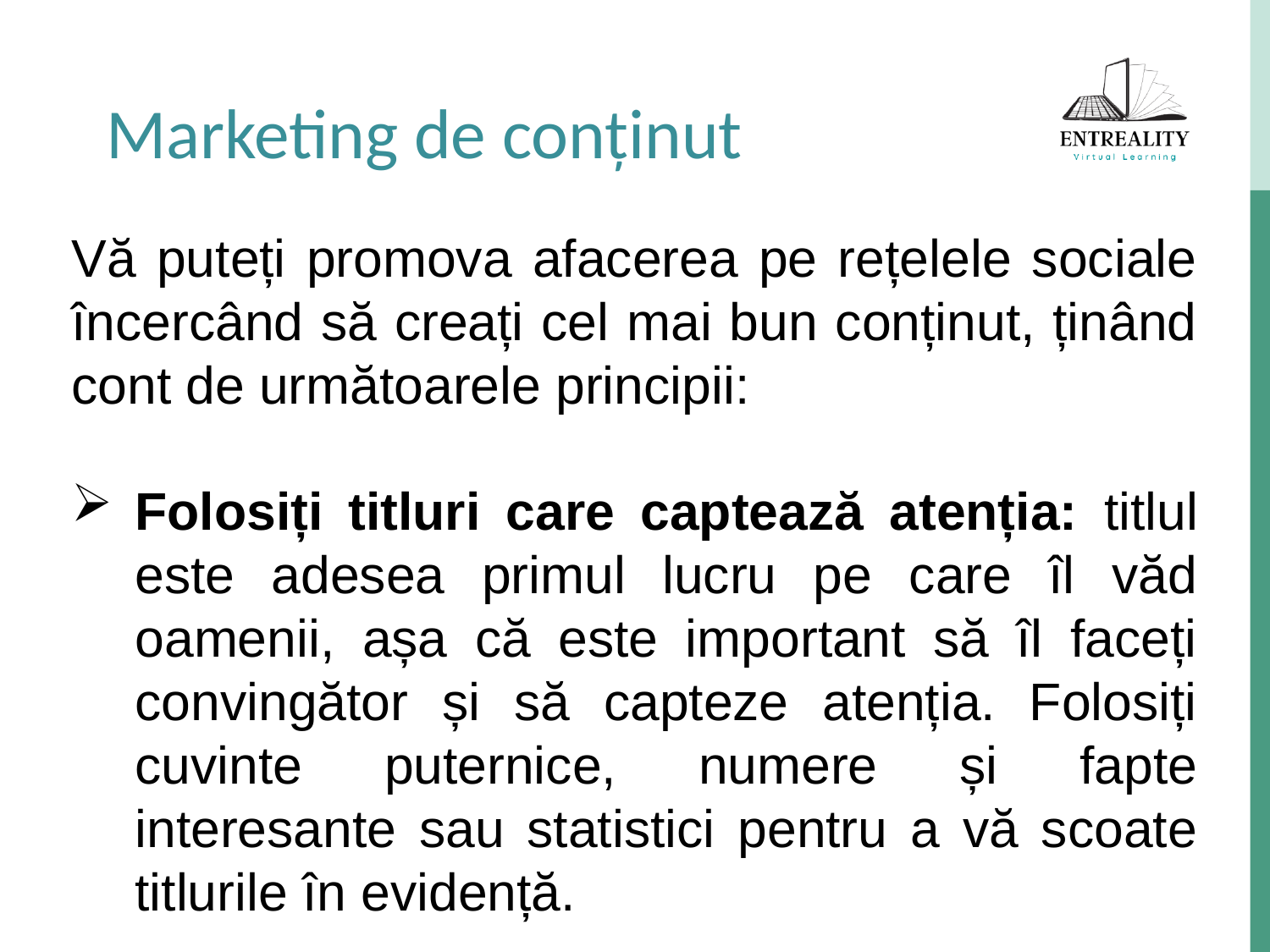

Marketing de conținut

Vă puteți promova afacerea pe rețelele sociale încercând să creați cel mai bun conținut, ținând cont de următoarele principii:

Folosiți titluri care captează atenția: titlul este adesea primul lucru pe care îl văd oamenii, așa că este important să îl faceți convingător și să capteze atenția. Folosiți cuvinte puternice, numere și fapte interesante sau statistici pentru a vă scoate titlurile în evidență.